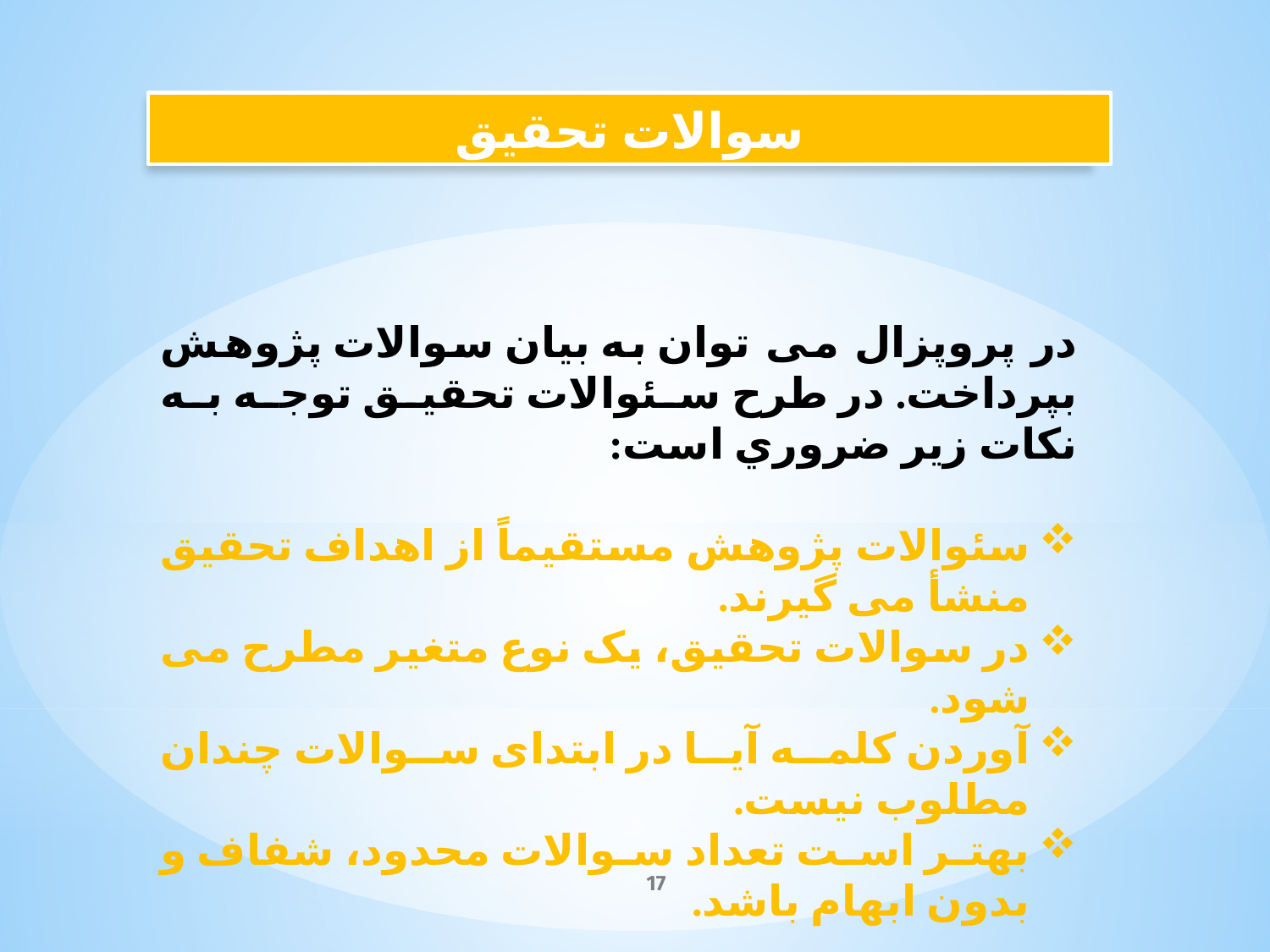

سوالات تحقیق
در پروپزال می توان به بیان سوالات پژوهش بپرداخت. در طرح سئوالات تحقيق توجه به نكات زير ضروري است:

سئوالات پژوهش مستقیماً از اهداف تحقیق منشأ می گیرند.
در سوالات تحقیق، یک نوع متغیر مطرح می شود.
آوردن کلمه آیا در ابتدای سوالات چندان مطلوب نیست.
بهتر است تعداد سوالات محدود، شفاف و بدون ابهام باشد.
17